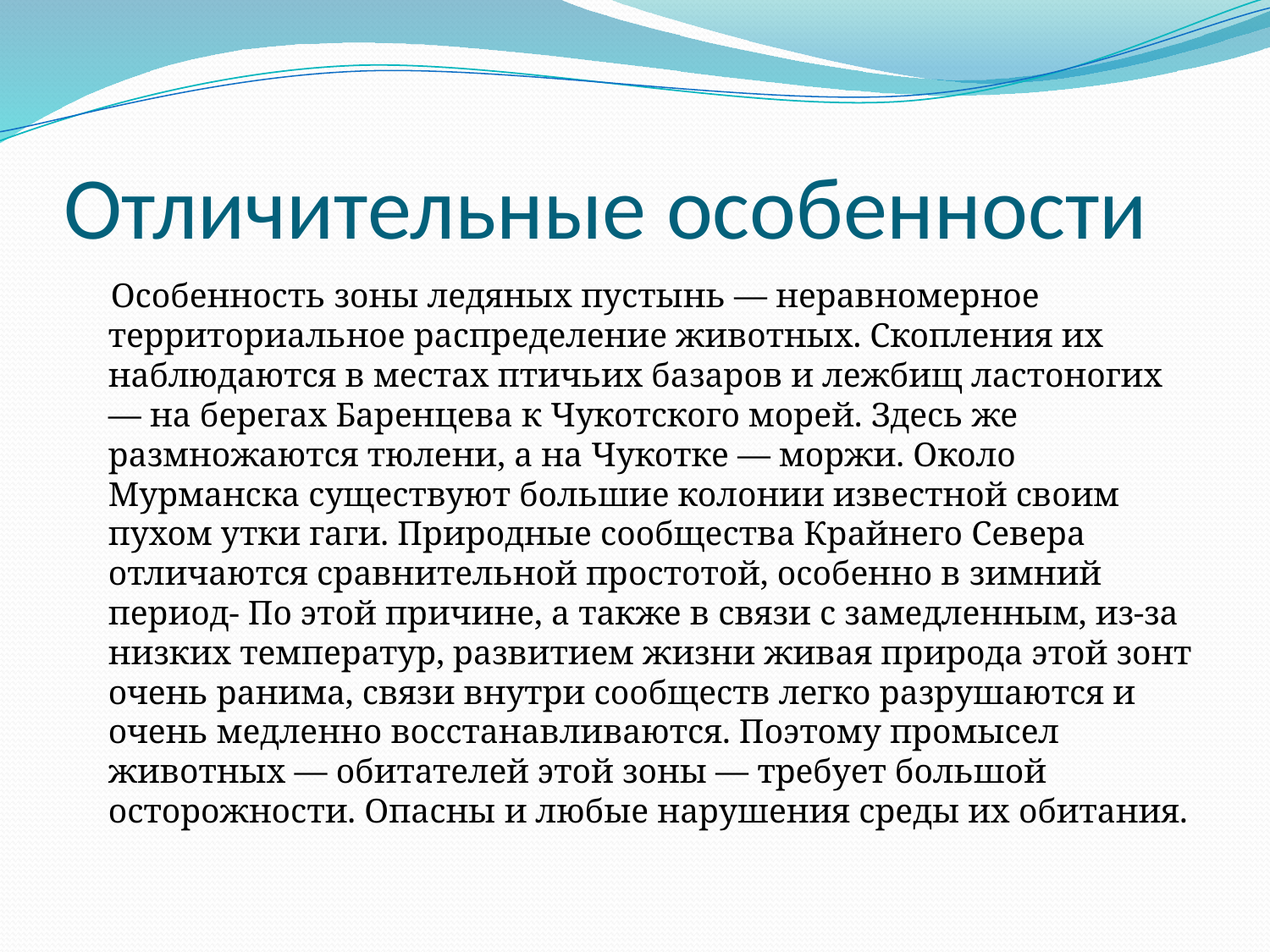

# Отличительные особенности
    Особенность зоны ледяных пустынь — неравномерное территориальное распределение животных. Скопления их наблюдаются в местах птичьих базаров и лежбищ ластоногих — на берегах Баренцева к Чукотского морей. Здесь же размножаются тюлени, а на Чукотке — моржи. Около Мурманска существуют большие колонии известной своим пухом утки гаги. Природные сообщества Крайнего Севера отличаются сравнительной простотой, особенно в зимний период- По этой причине, а также в связи с замедленным, из-за низких температур, развитием жизни живая природа этой зонт очень ранима, связи внутри сообществ легко разрушаются и очень медленно восстанавливаются. Поэтому промысел животных — обитателей этой зоны — требует большой осторожности. Опасны и любые нарушения среды их обитания.